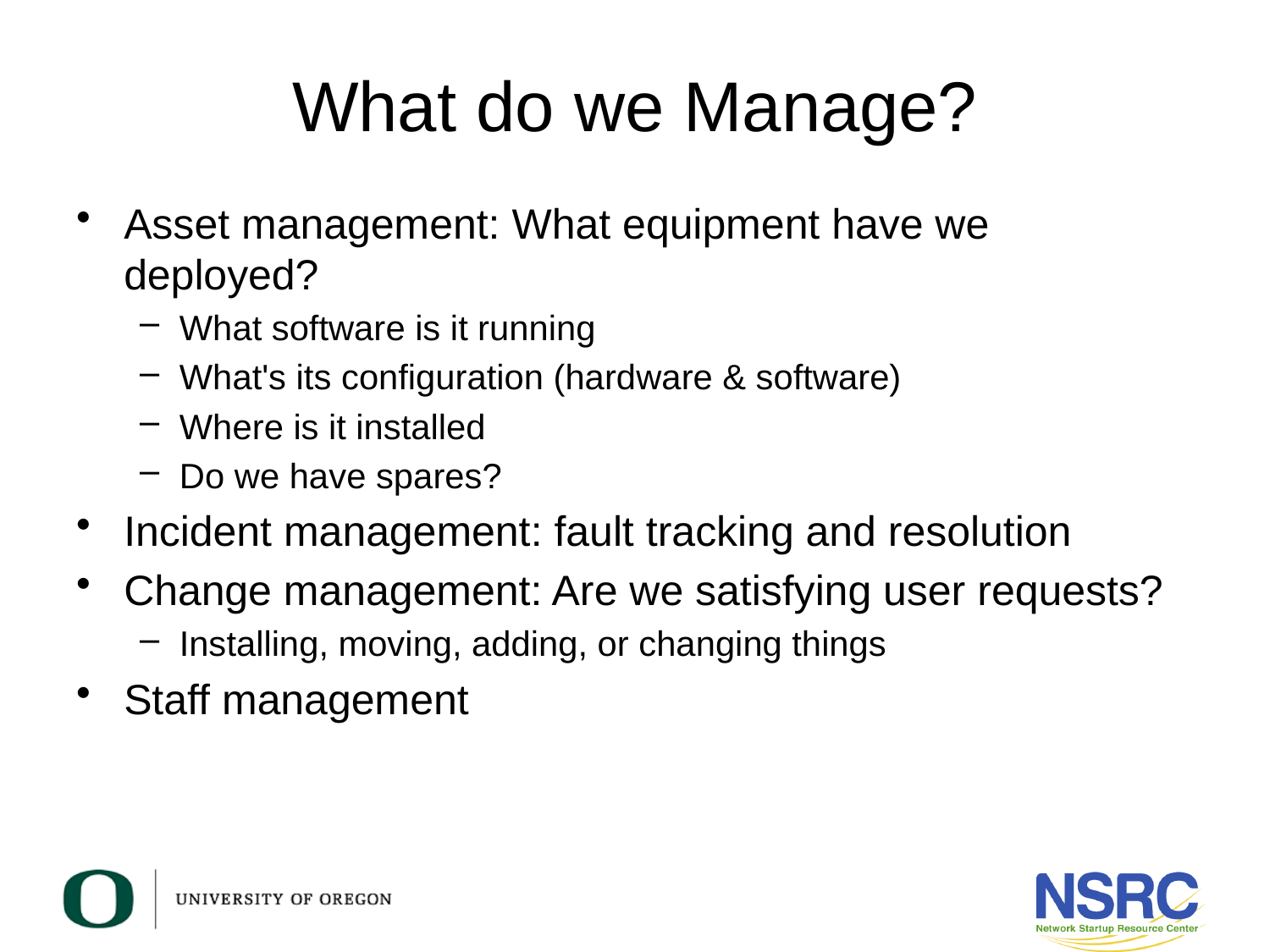

# What do we Manage?
Asset management: What equipment have we deployed?
What software is it running
What's its configuration (hardware & software)
Where is it installed
Do we have spares?
Incident management: fault tracking and resolution
Change management: Are we satisfying user requests?
Installing, moving, adding, or changing things
Staff management